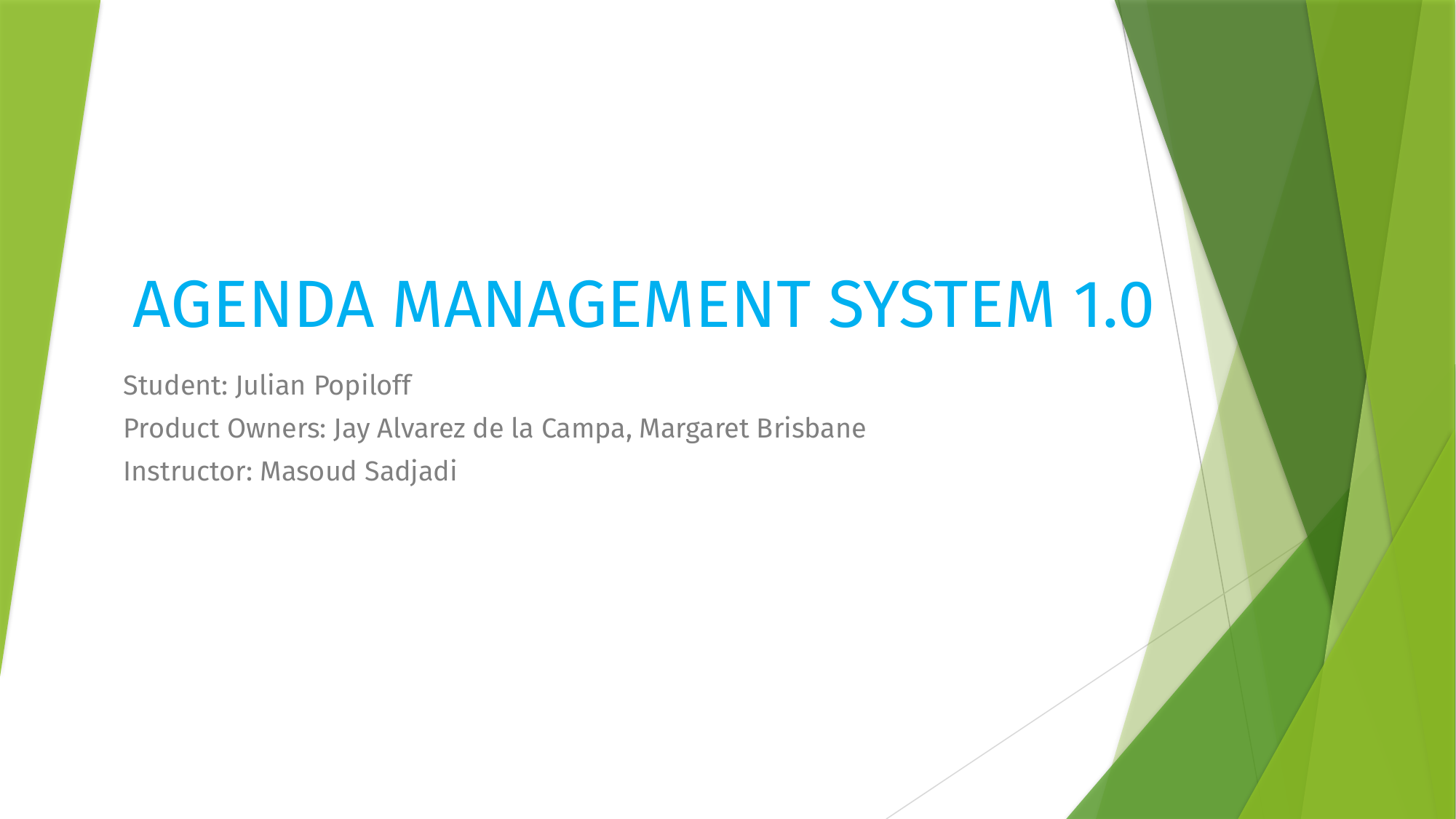

# AGENDA MANAGEMENT SYSTEM 1.0
Student: Julian Popiloff
Product Owners: Jay Alvarez de la Campa, Margaret Brisbane
Instructor: Masoud Sadjadi